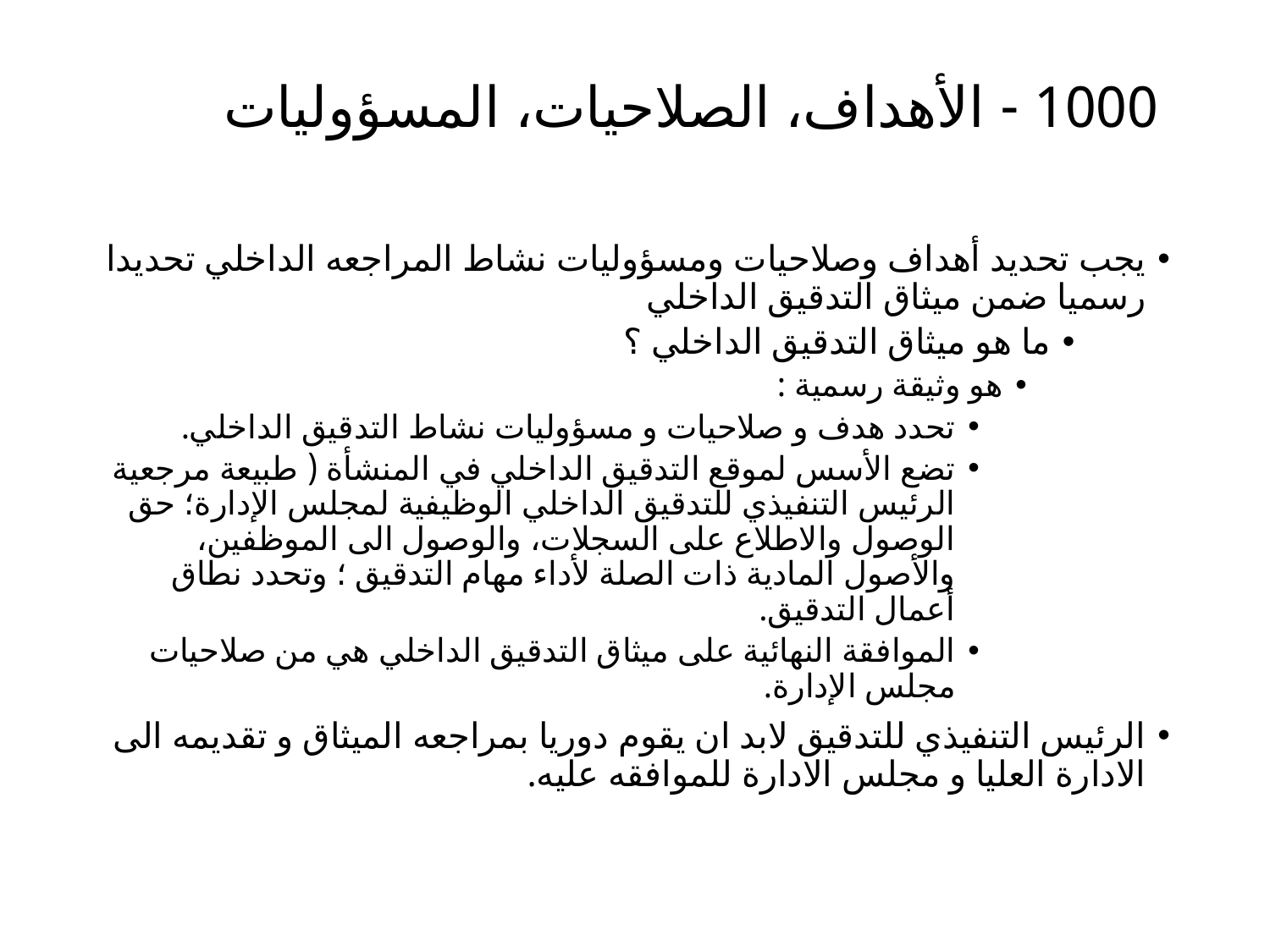

# 1000 - الأهداف، الصلاحيات، المسؤوليات
يجب تحديد أهداف وصلاحيات ومسؤوليات نشاط المراجعه الداخلي تحديدا رسميا ضمن ميثاق التدقيق الداخلي
ما هو ميثاق التدقيق الداخلي ؟
هو وثيقة رسمية :
تحدد هدف و صلاحيات و مسؤوليات نشاط التدقيق الداخلي.
تضع الأسس لموقع التدقيق الداخلي في المنشأة ( طبيعة مرجعية الرئيس التنفيذي للتدقيق الداخلي الوظيفية لمجلس الإدارة؛ حق الوصول والاطلاع على السجلات، والوصول الى الموظفين، والأصول المادية ذات الصلة لأداء مهام التدقيق ؛ وتحدد نطاق أعمال التدقيق.
الموافقة النهائية على ميثاق التدقيق الداخلي هي من صلاحيات مجلس الإدارة.
الرئيس التنفيذي للتدقيق لابد ان يقوم دوريا بمراجعه الميثاق و تقديمه الى الادارة العليا و مجلس الادارة للموافقه عليه.